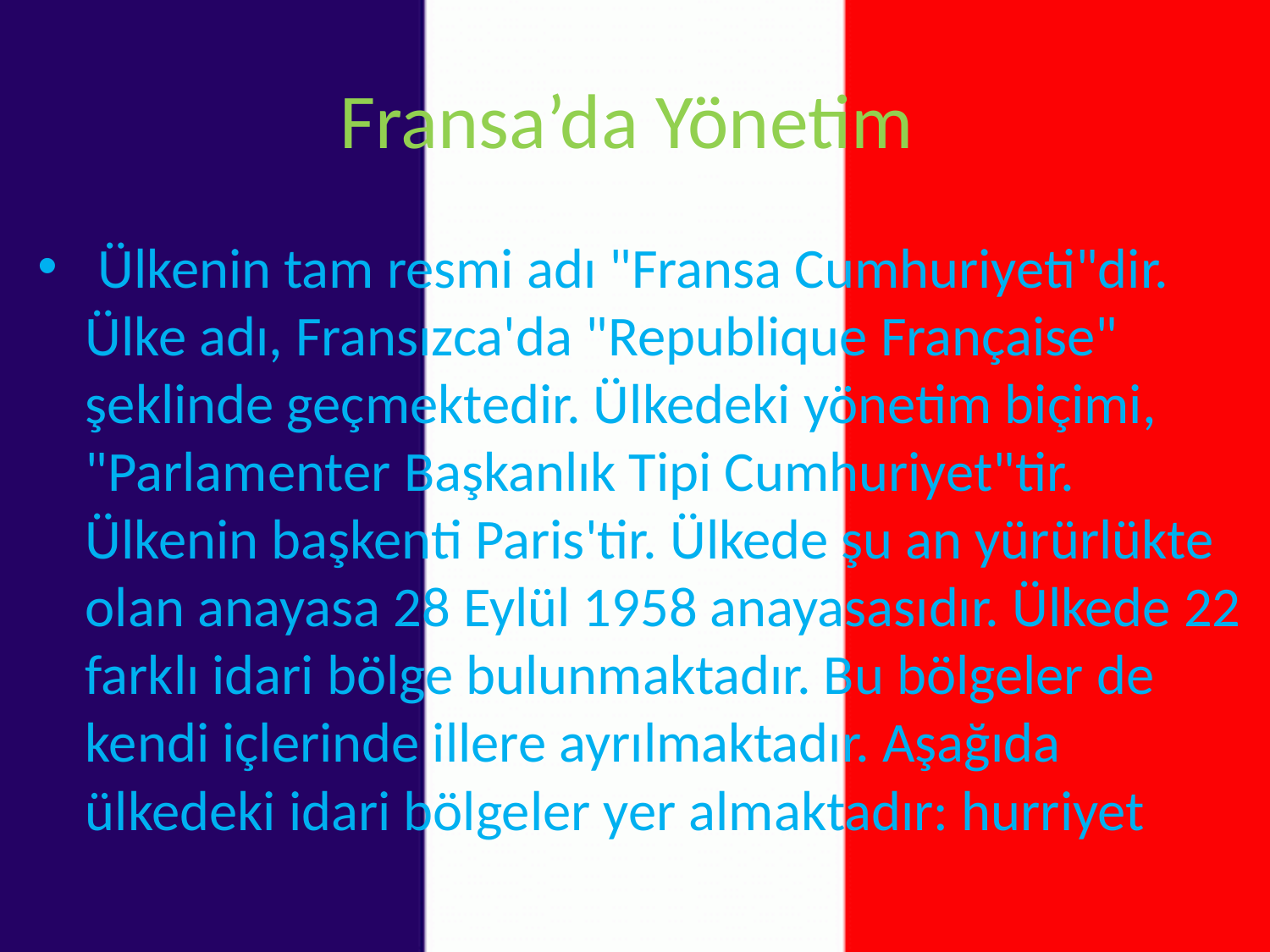

# Fransa’da Yönetim

 Ülkenin tam resmi adı "Fransa Cumhuriyeti"dir. Ülke adı, Fransızca'da "Republique Française" şeklinde geçmektedir. Ülkedeki yönetim biçimi, "Parlamenter Başkanlık Tipi Cumhuriyet"tir. Ülkenin başkenti Paris'tir. Ülkede şu an yürürlükte olan anayasa 28 Eylül 1958 anayasasıdır. Ülkede 22 farklı idari bölge bulunmaktadır. Bu bölgeler de kendi içlerinde illere ayrılmaktadır. Aşağıda ülkedeki idari bölgeler yer almaktadır: hurriyet